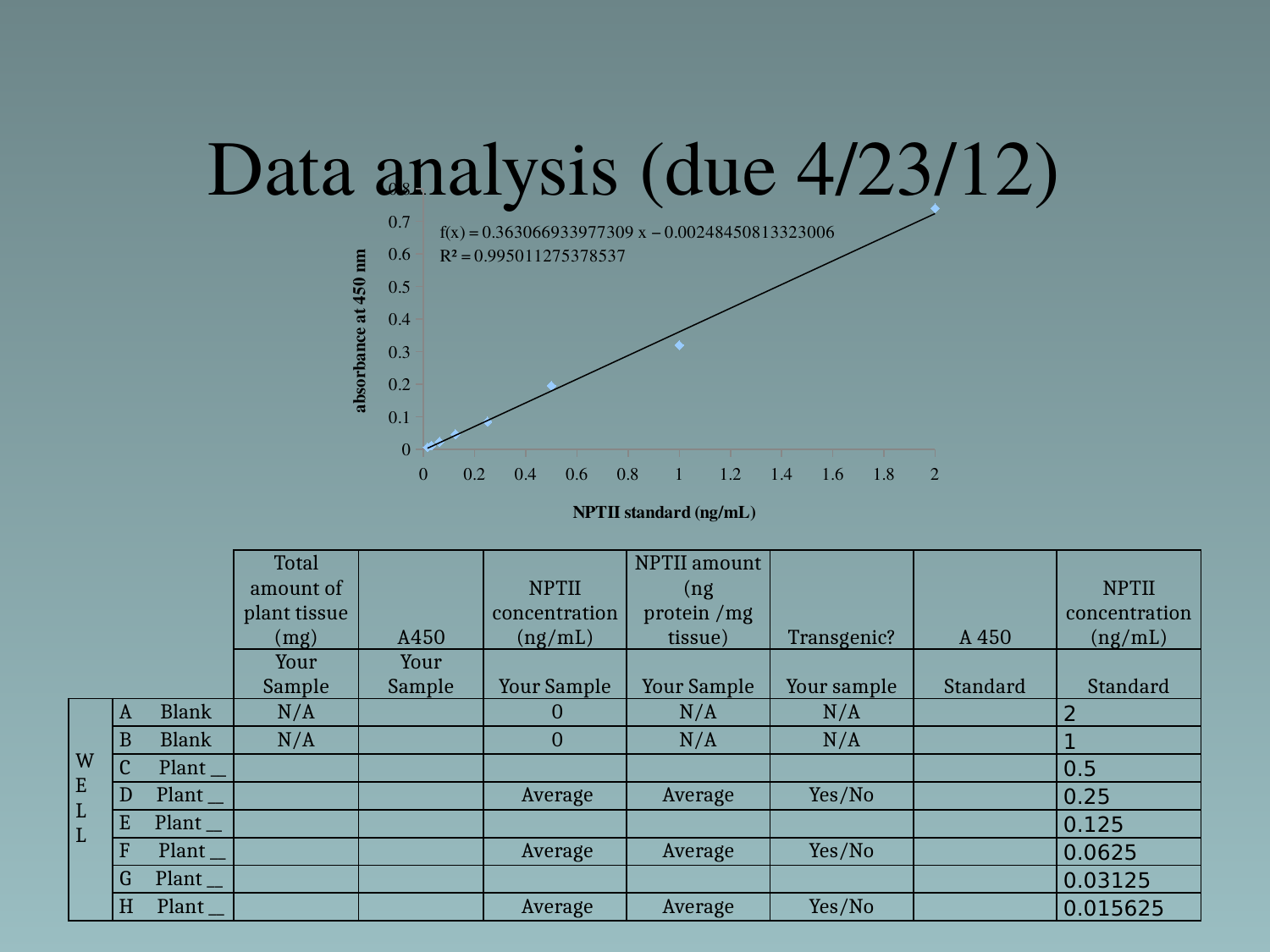

# Data analysis (due 4/23/12)

### Chart

| Category |  |
|---|---|
|  |  | Total amount of plant tissue (mg) | A450 | NPTII concentration (ng/mL) | NPTII amount (ng protein /mg tissue) | Transgenic? | A 450 | NPTII concentration (ng/mL) |
| --- | --- | --- | --- | --- | --- | --- | --- | --- |
|  |  | Your Sample | Your Sample | Your Sample | Your Sample | Your sample | Standard | Standard |
| W E L L | A Blank | N/A |  | 0 | N/A | N/A |  | 2 |
|  | B Blank | N/A |  | 0 | N/A | N/A |  | 1 |
|  | C Plant \_\_ |  |  |  |  |  |  | 0.5 |
|  | D Plant \_\_ |  |  | Average | Average | Yes/No |  | 0.25 |
|  | E Plant \_\_ |  |  |  |  |  |  | 0.125 |
|  | F Plant \_\_ |  |  | Average | Average | Yes/No |  | 0.0625 |
|  | G Plant \_\_ |  |  |  |  |  |  | 0.03125 |
|  | H Plant \_\_ |  |  | Average | Average | Yes/No |  | 0.015625 |